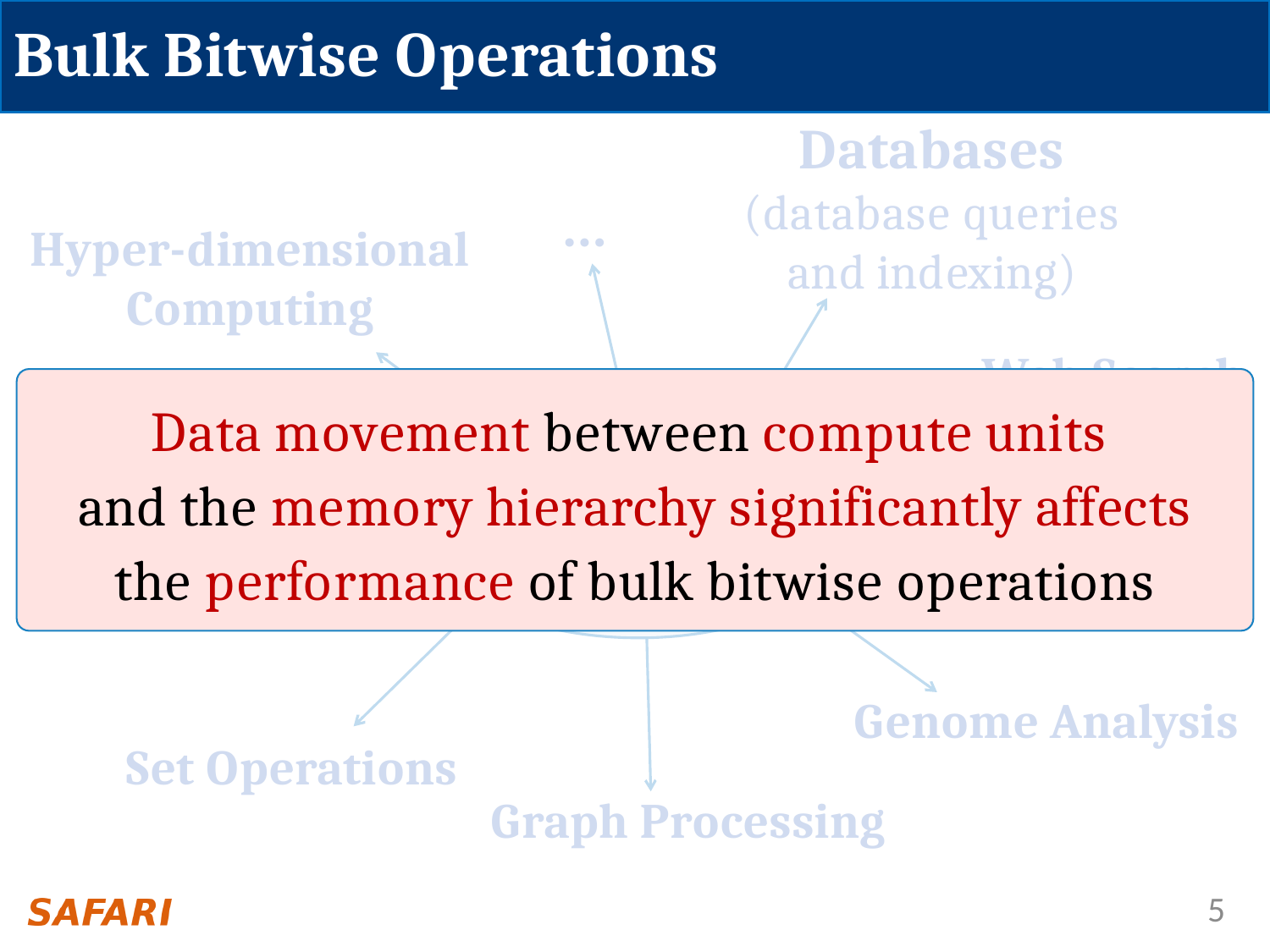

# Bulk Bitwise Operations
Databases
(database queries and indexing)

...

Hyper-dimensional
Computing

Web Search

Data movement between compute units
and the memory hierarchy significantly affects the performance of bulk bitwise operations
Bulk Bitwise Operations
Cryptography

Genome Analysis

Set Operations

Graph Processing